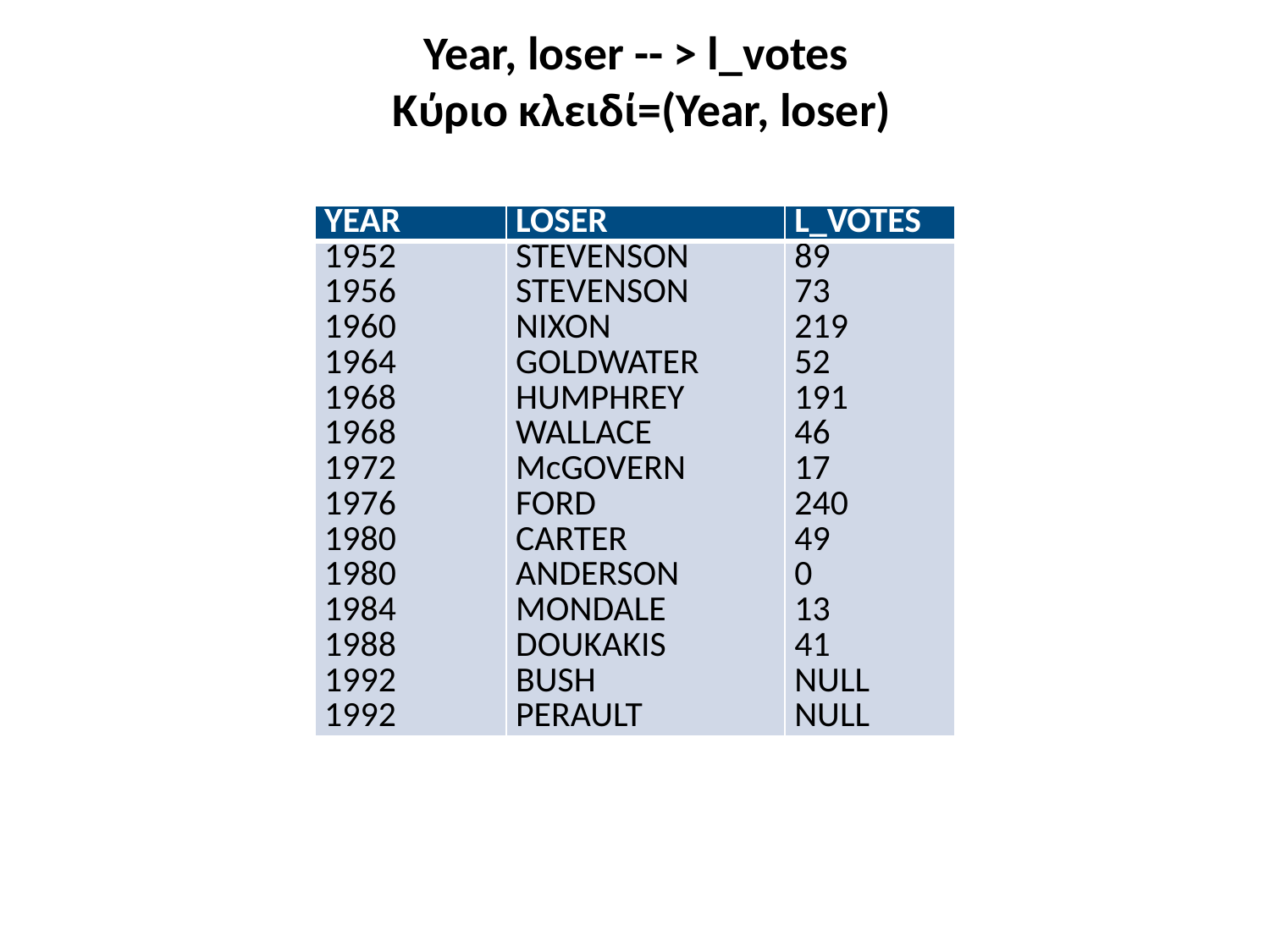

# Year, loser -- > l_votes Κύριο κλειδί=(Year, loser)

| YEAR | LOSER | L\_VOTES |
| --- | --- | --- |
| 1952 1956 1960 1964 1968 1968 1972 1976 1980 1980 1984 1988 1992 1992 | STEVENSON STEVENSON NIXON GOLDWATER HUMPHREY WALLACE McGOVERN FORD CARTER ANDERSON MONDALE DOUKAKIS BUSH PERAULT | 89 73 219 52 191 46 17 240 49 0 13 41 NULL NULL |